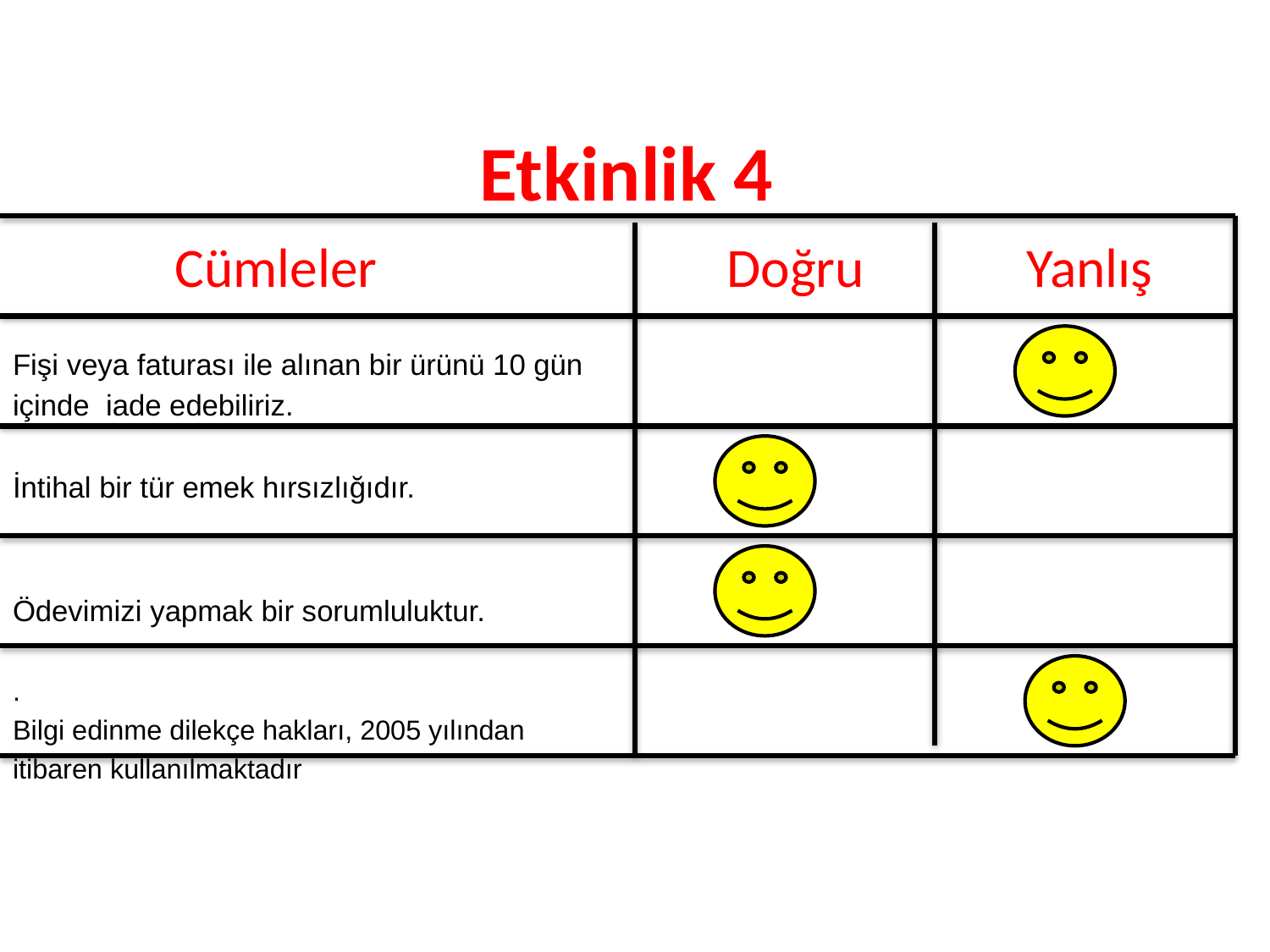

# Etkinlik 4
             Cümleler                            Doğru             Yanlış

Fişi veya faturası ile alınan bir ürünü 10 gün
içinde  iade edebiliriz.

İntihal bir tür emek hırsızlığıdır.

Ödevimizi yapmak bir sorumluluktur.

.
Bilgi edinme dilekçe hakları, 2005 yılından
itibaren kullanılmaktadır